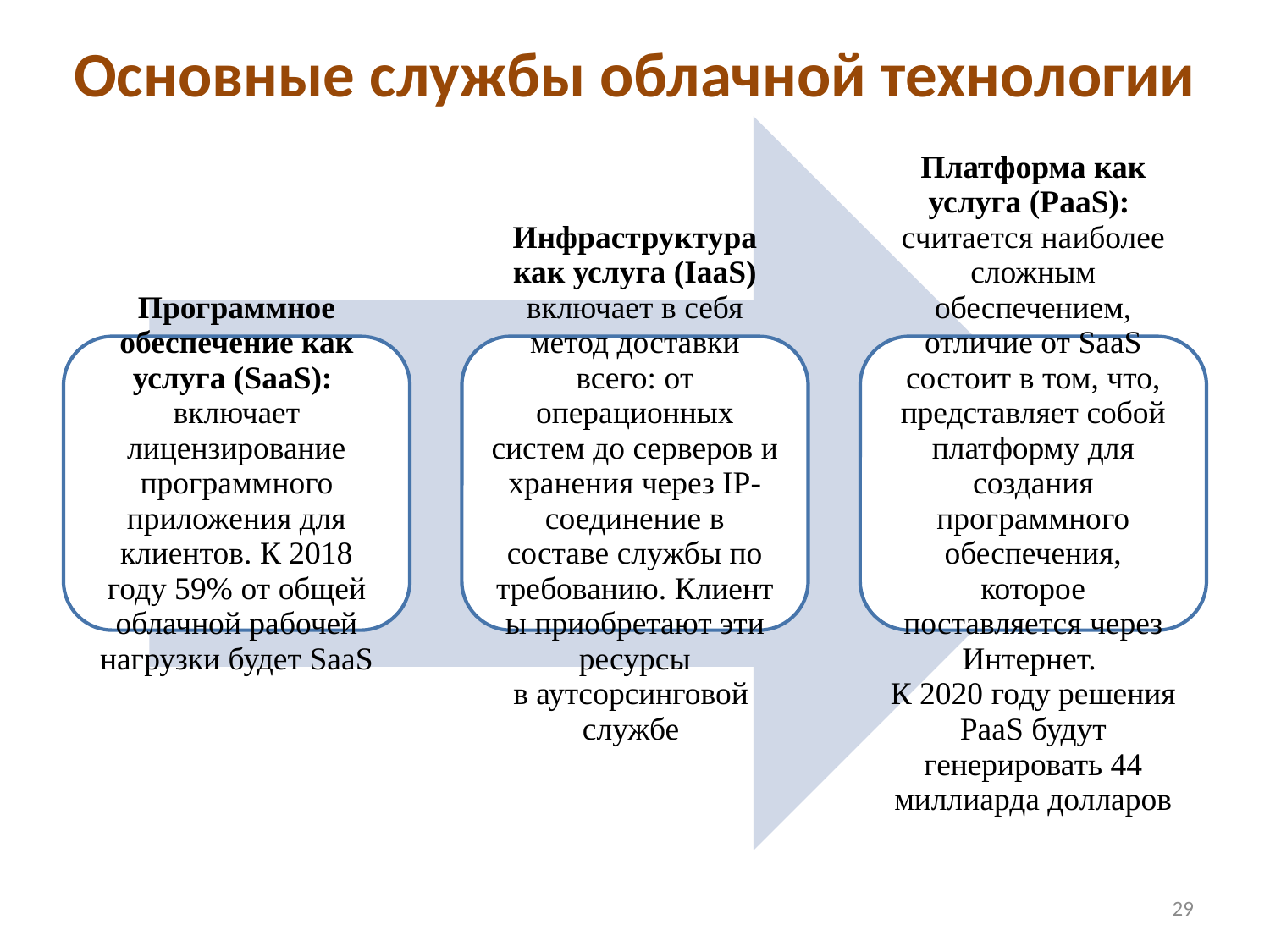

# Основные службы облачной технологии
Программное обеспечение как услуга (SaaS):
включает лицензирование программного приложения для клиентов. К 2018 году 59% от общей облачной рабочей нагрузки будет SaaS
Инфраструктура как услуга (IaaS) включает в себя метод доставки всего: от операционных систем до серверов и хранения через IP-соединение в составе службы по требованию. Клиенты приобретают эти ресурсы в аутсорсинговой
службе
Платформа как услуга (PaaS):  считается наиболее сложным обеспечением, отличие от SaaS состоит в том, что, представляет собой платформу для создания программного обеспечения, которое поставляется через Интернет.
К 2020 году решения PaaS будут генерировать 44 миллиарда долларов
29